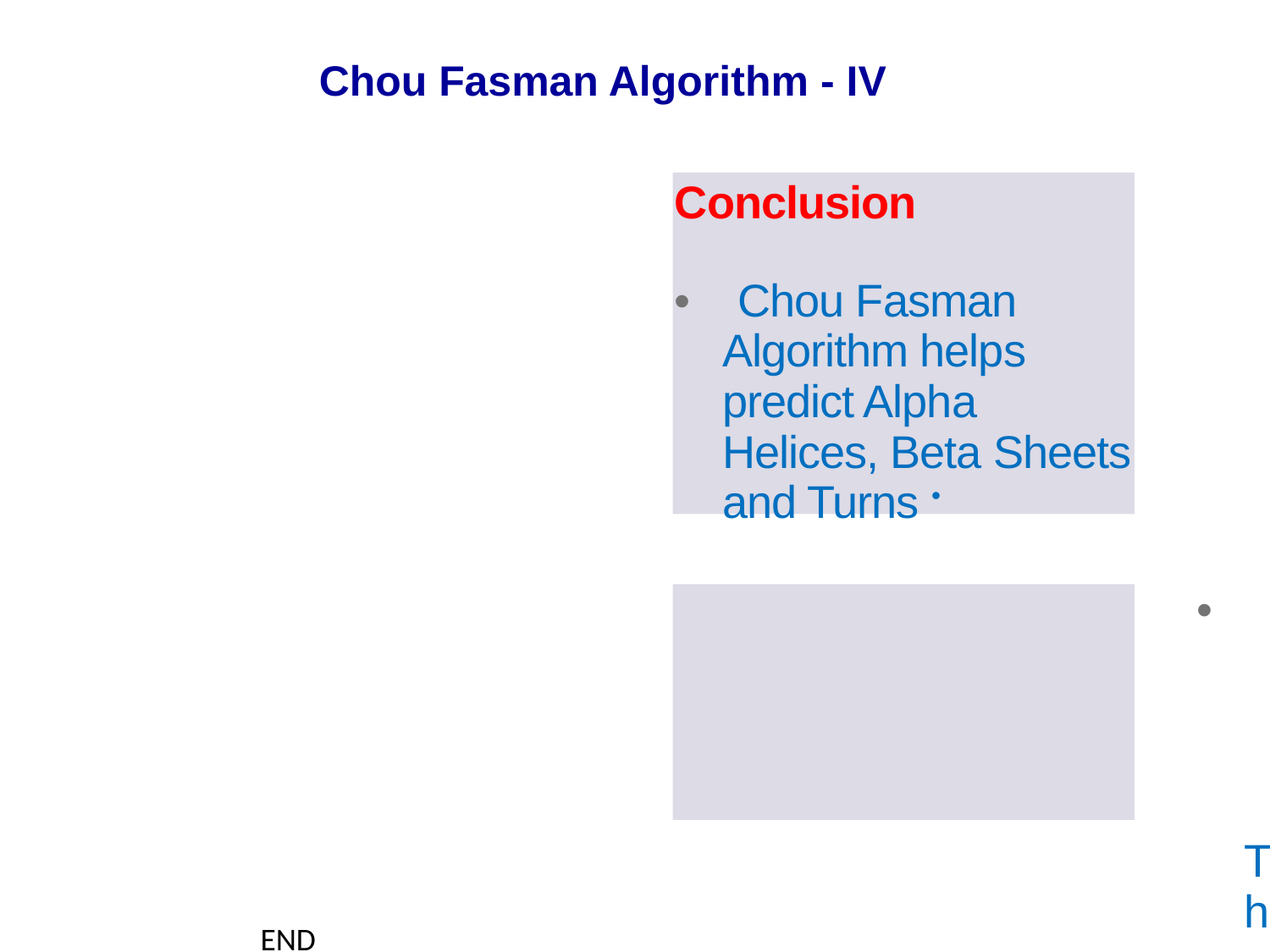

Chou Fasman Algorithm - IV
Conclusion
•    Chou Fasman Algorithm helps predict Alpha Helices, Beta Sheets and Turns •
•    The algorithm is based on statistical occurrence of Amino Acids in known structures
END